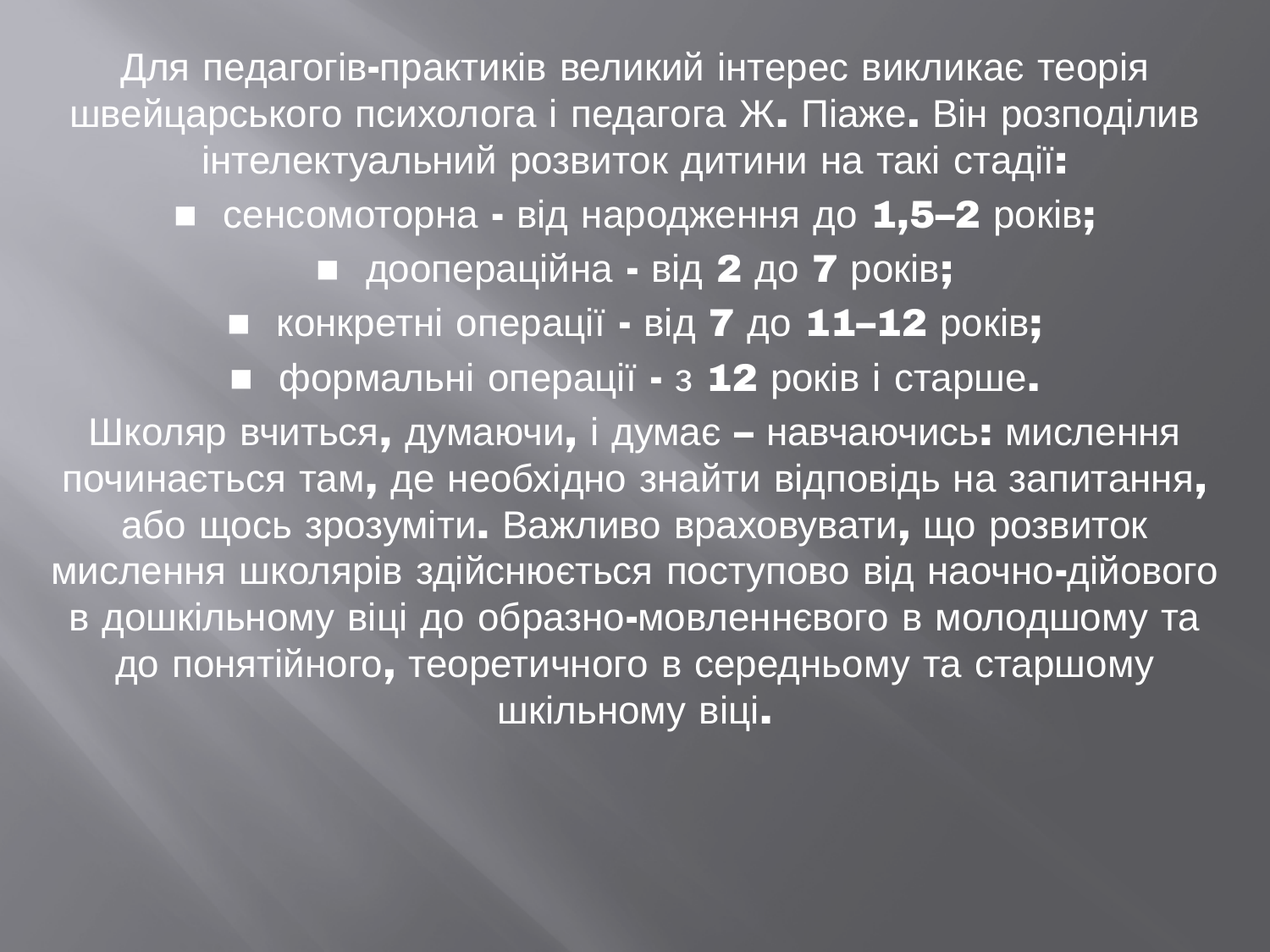

Для педагогів-практиків великий інтерес викликає теорія швейцарського психолога і педагога Ж. Піаже. Він розподілив інтелектуальний розвиток дитини на такі стадії:
■  сенсомоторна - від народження до 1,5–2 років;
■  доопераційна - від 2 до 7 років;
■  конкретні операції - від 7 до 11–12 років;
■  формальні операції - з 12 років і старше.
Школяр вчиться, думаючи, і думає – навчаючись: мислення починається там, де необхідно знайти відповідь на запитання, або щось зрозуміти. Важливо враховувати, що розвиток мислення школярів здійснюється поступово від наочно-дійового в дошкільному віці до образно-мовленнєвого в молодшому та до понятійного, теоретичного в середньому та старшому шкільному віці.